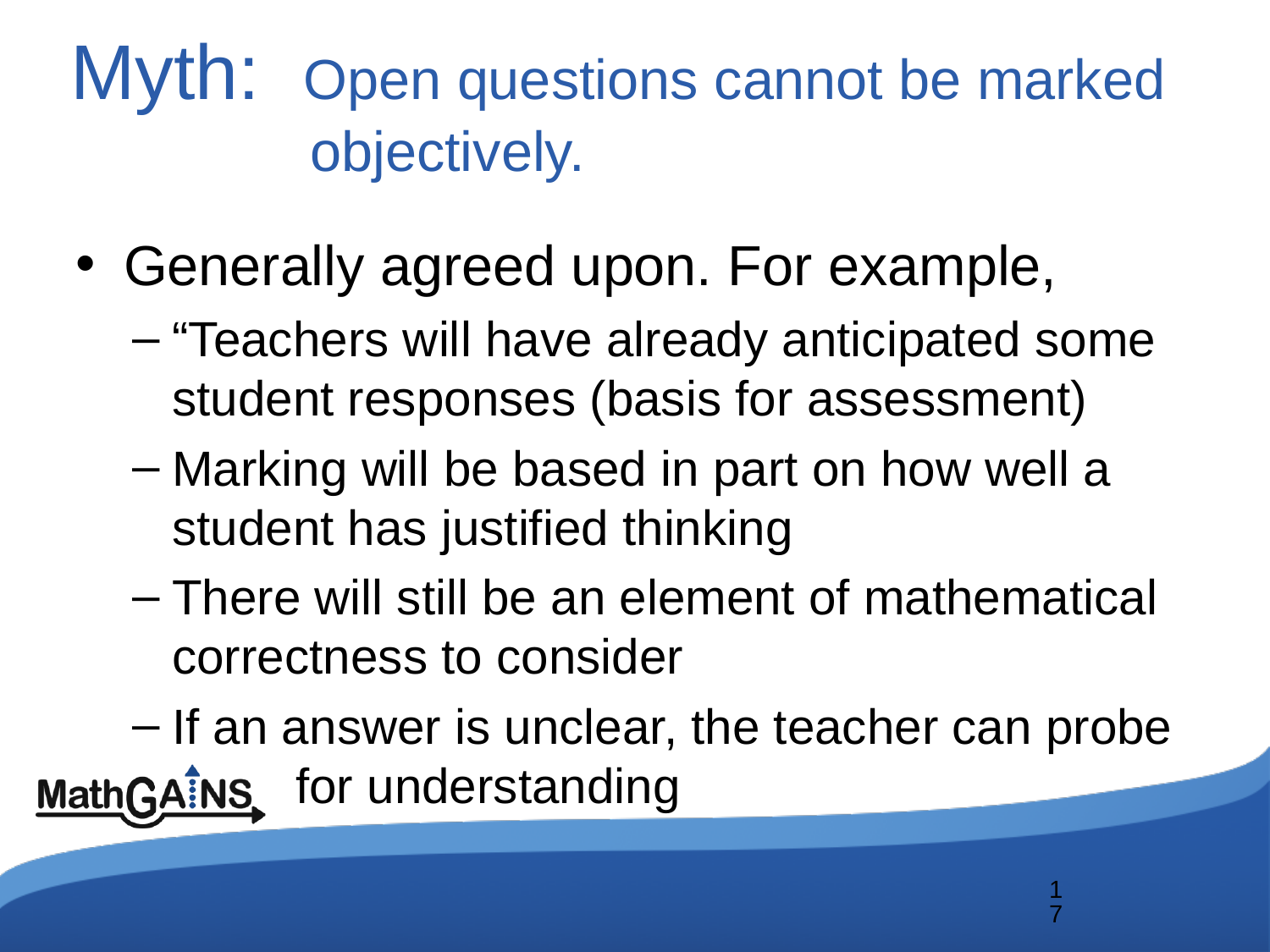

# Myth:  Open questions cannot be marked objectively.
Generally agreed upon. For example,
“Teachers will have already anticipated some student responses (basis for assessment)
Marking will be based in part on how well a student has justified thinking
There will still be an element of mathematical correctness to consider
If an answer is unclear, the teacher can probe
         for understanding
17